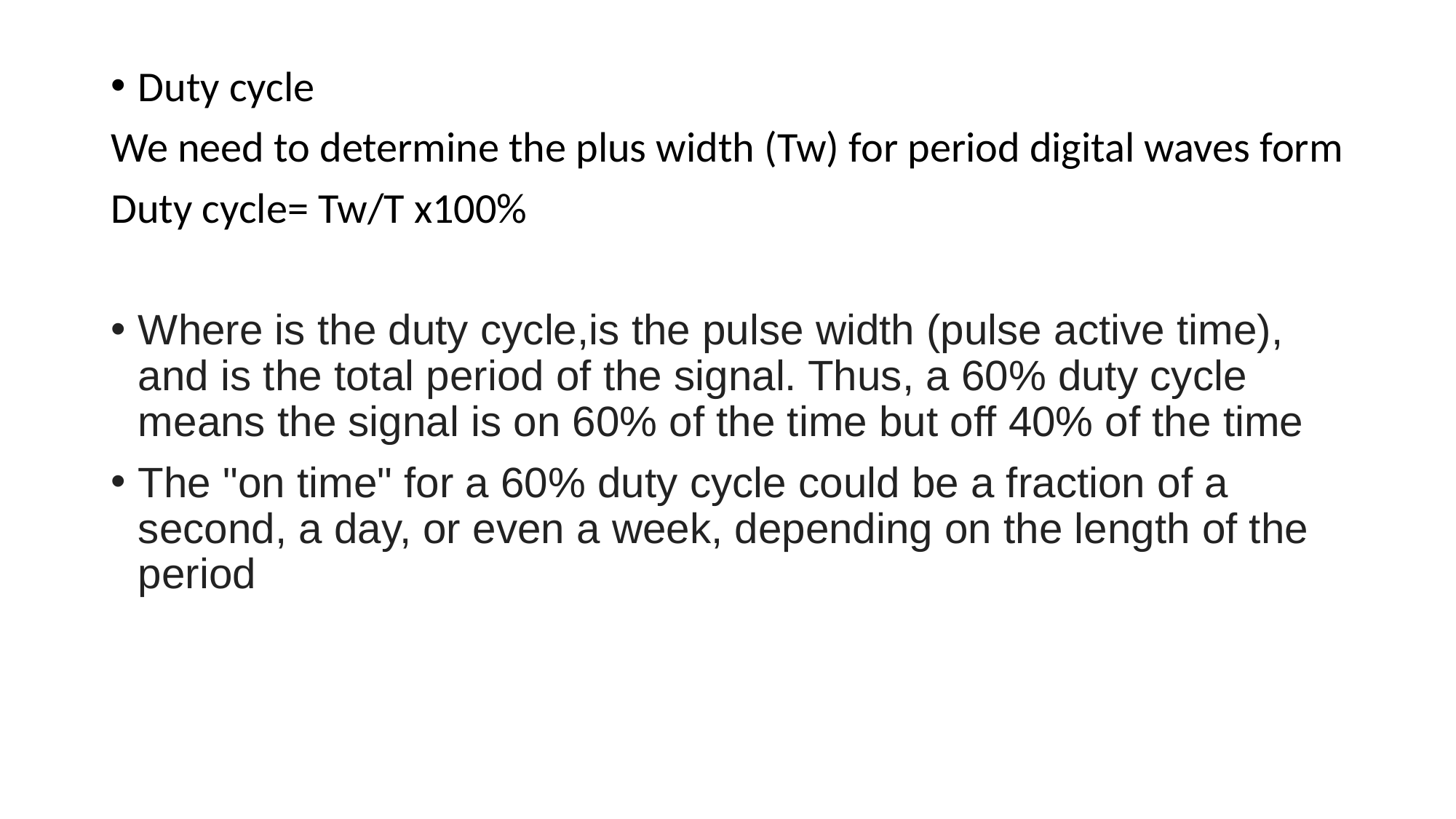

Duty cycle
We need to determine the plus width (Tw) for period digital waves form
Duty cycle= Tw/T x100%

Where is the duty cycle,is the pulse width (pulse active time), and is the total period of the signal. Thus, a 60% duty cycle means the signal is on 60% of the time but off 40% of the time
The "on time" for a 60% duty cycle could be a fraction of a second, a day, or even a week, depending on the length of the period